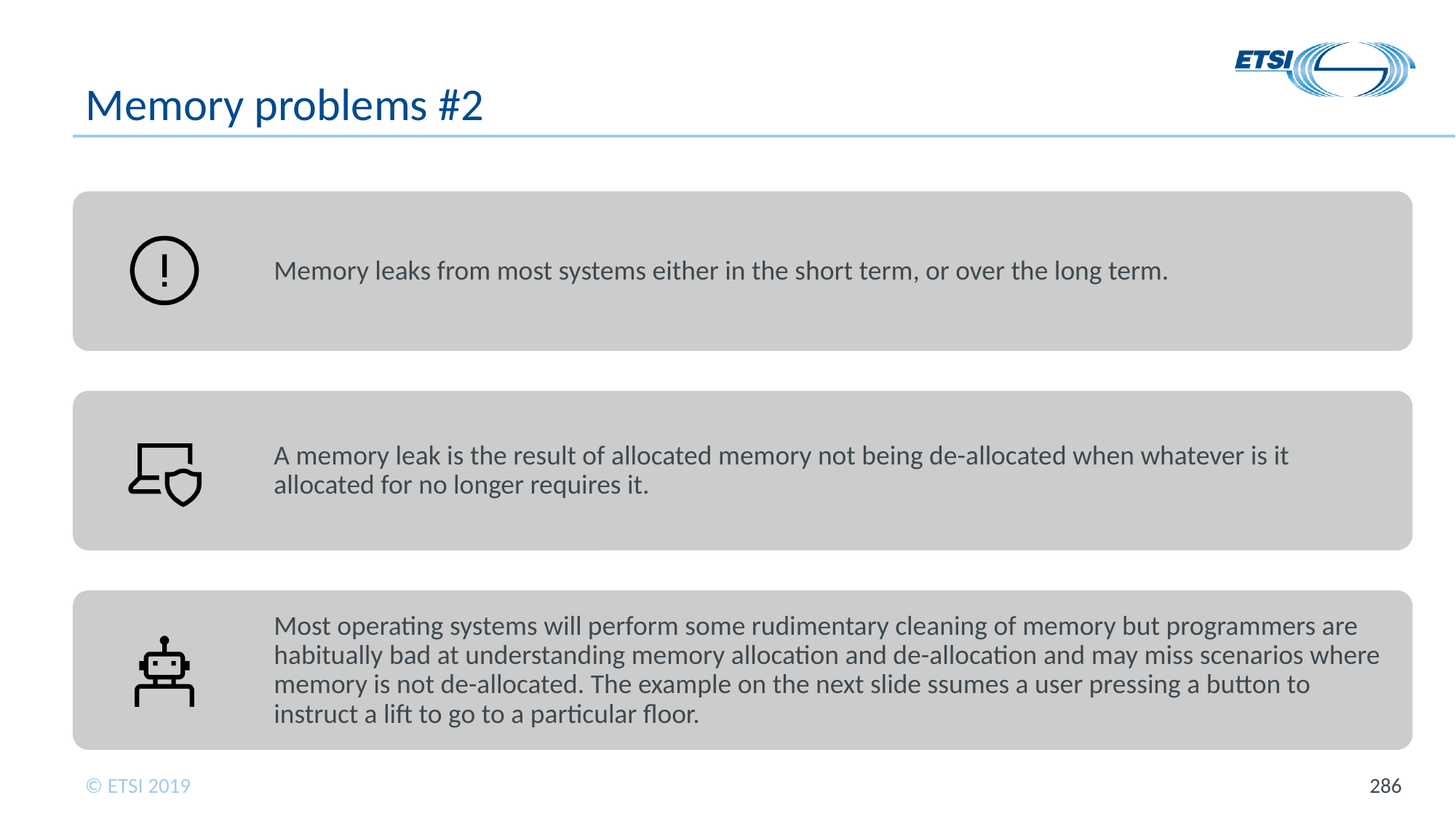

# Memory problems #2
Memory leaks from most systems either in the short term, or over the long term.
A memory leak is the result of allocated memory not being de-allocated when whatever is it allocated for no longer requires it.
Most operating systems will perform some rudimentary cleaning of memory but programmers are habitually bad at understanding memory allocation and de-allocation and may miss scenarios where memory is not de-allocated. The example on the next slide ssumes a user pressing a button to instruct a lift to go to a particular floor.